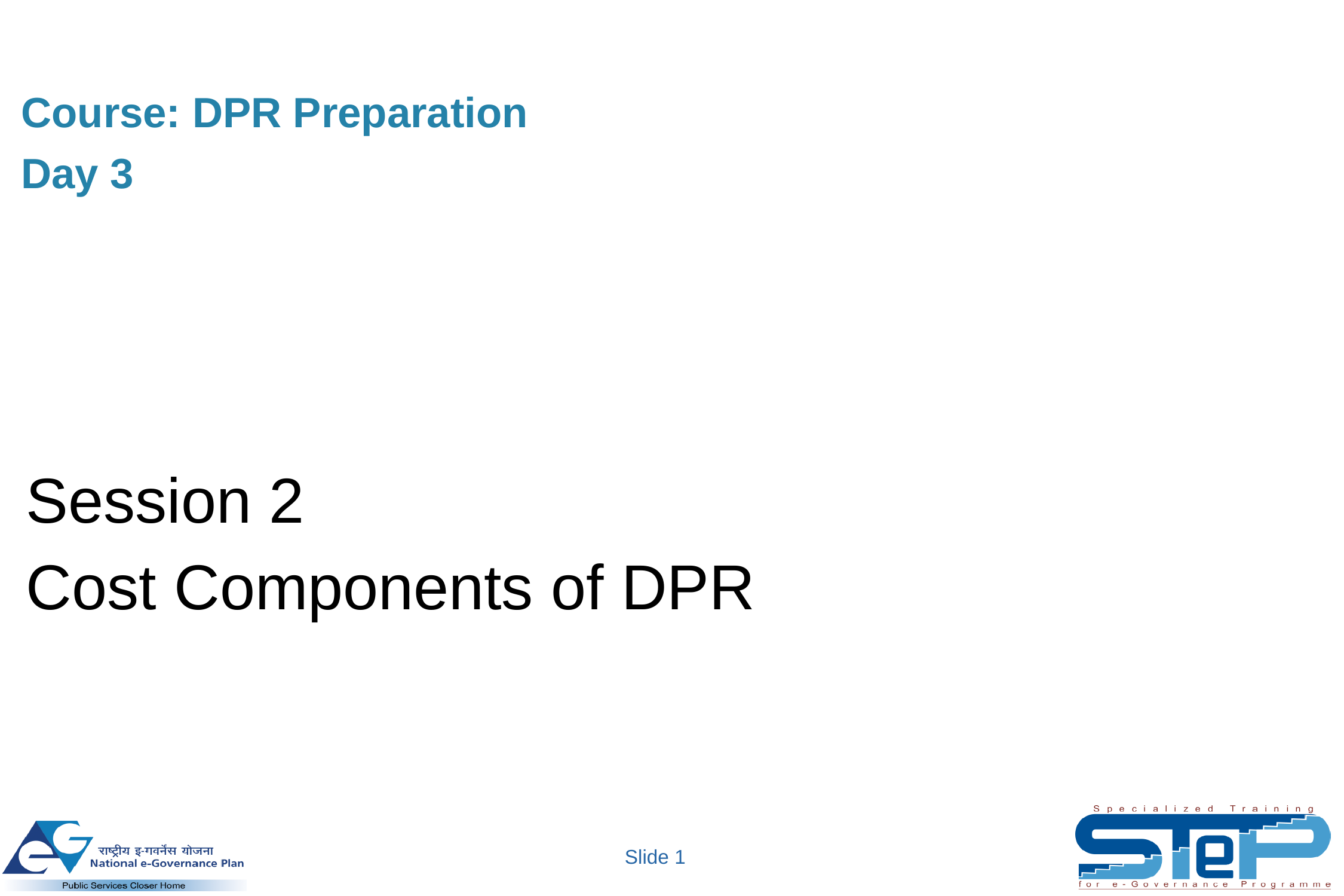

Course: DPR Preparation
Day 3
Session 2
Cost Components of DPR